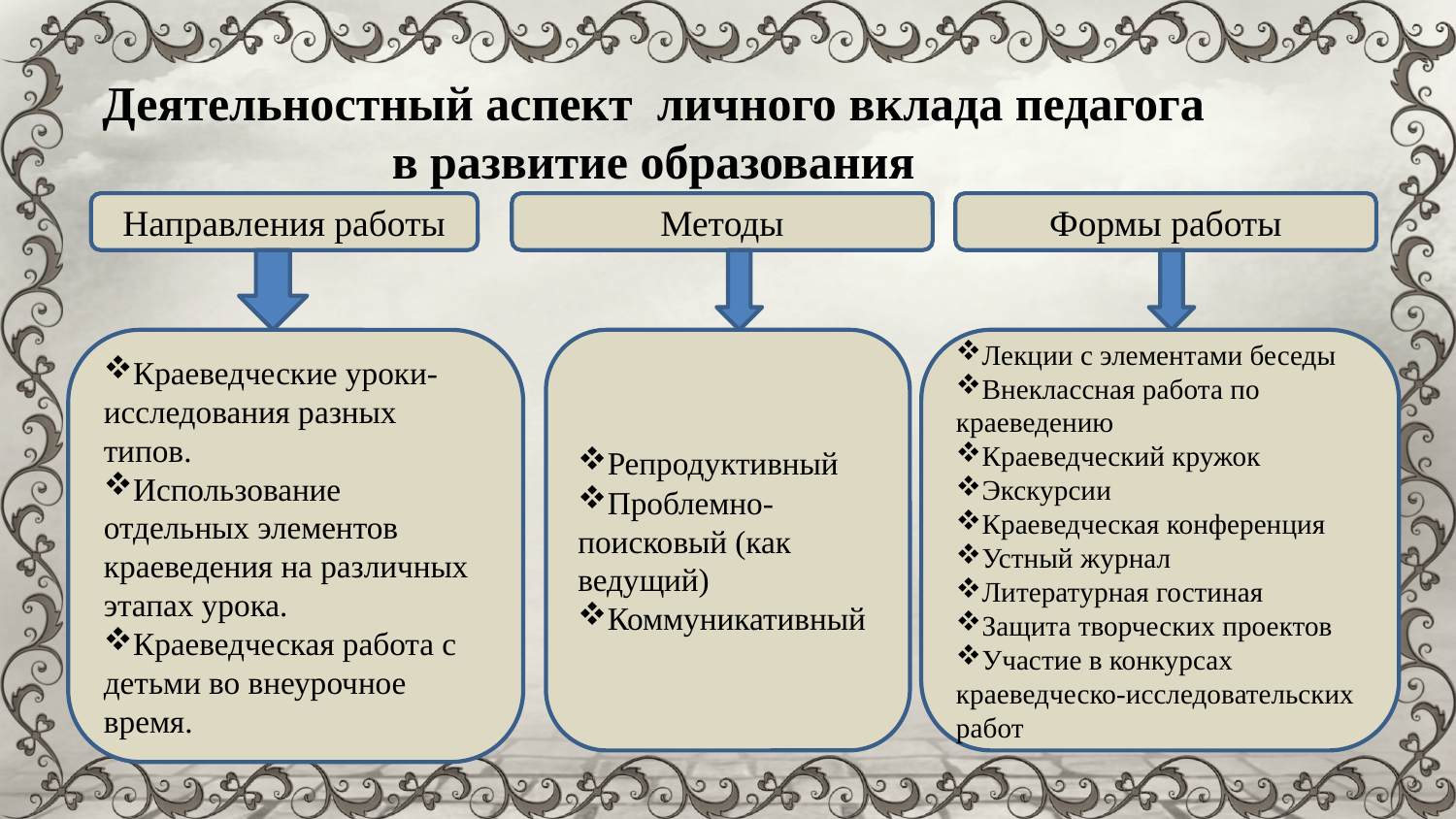

Деятельностный аспект  личного вклада педагога
в развитие образования
Направления работы
Методы
Формы работы

Краеведческие уроки-исследования разных типов.
Использование отдельных элементов краеведения на различных этапах урока.
Краеведческая работа с детьми во внеурочное время.
Репродуктивный
Проблемно-поисковый (как ведущий)
Коммуникативный
Лекции с элементами беседы
Внеклассная работа по краеведению
Краеведческий кружок
Экскурсии
Краеведческая конференция
Устный журнал
Литературная гостиная
Защита творческих проектов
Участие в конкурсах краеведческо-исследовательских работ